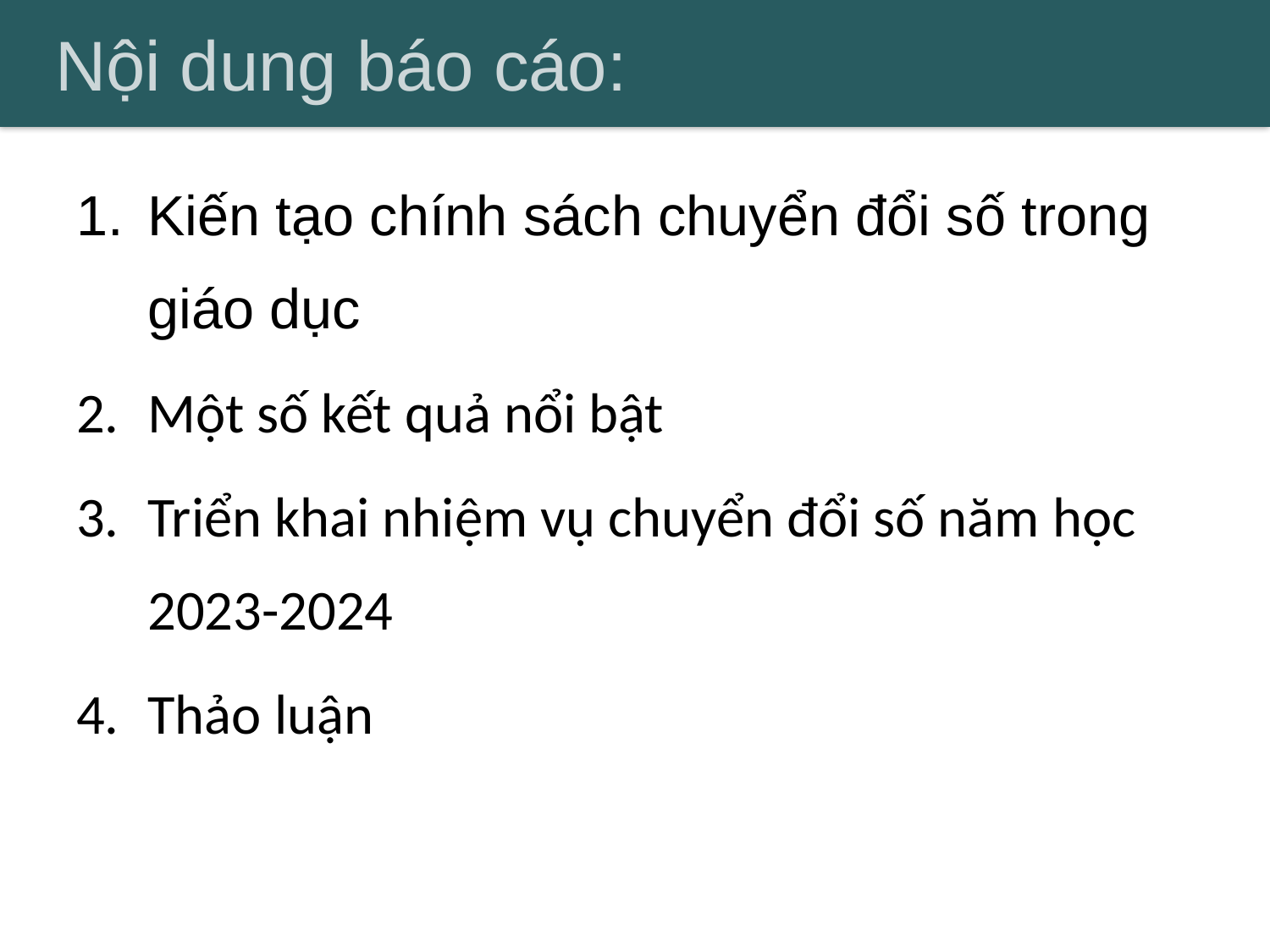

# Nội dung báo cáo:
Kiến tạo chính sách chuyển đổi số trong giáo dục
Một số kết quả nổi bật
Triển khai nhiệm vụ chuyển đổi số năm học 2023-2024
Thảo luận